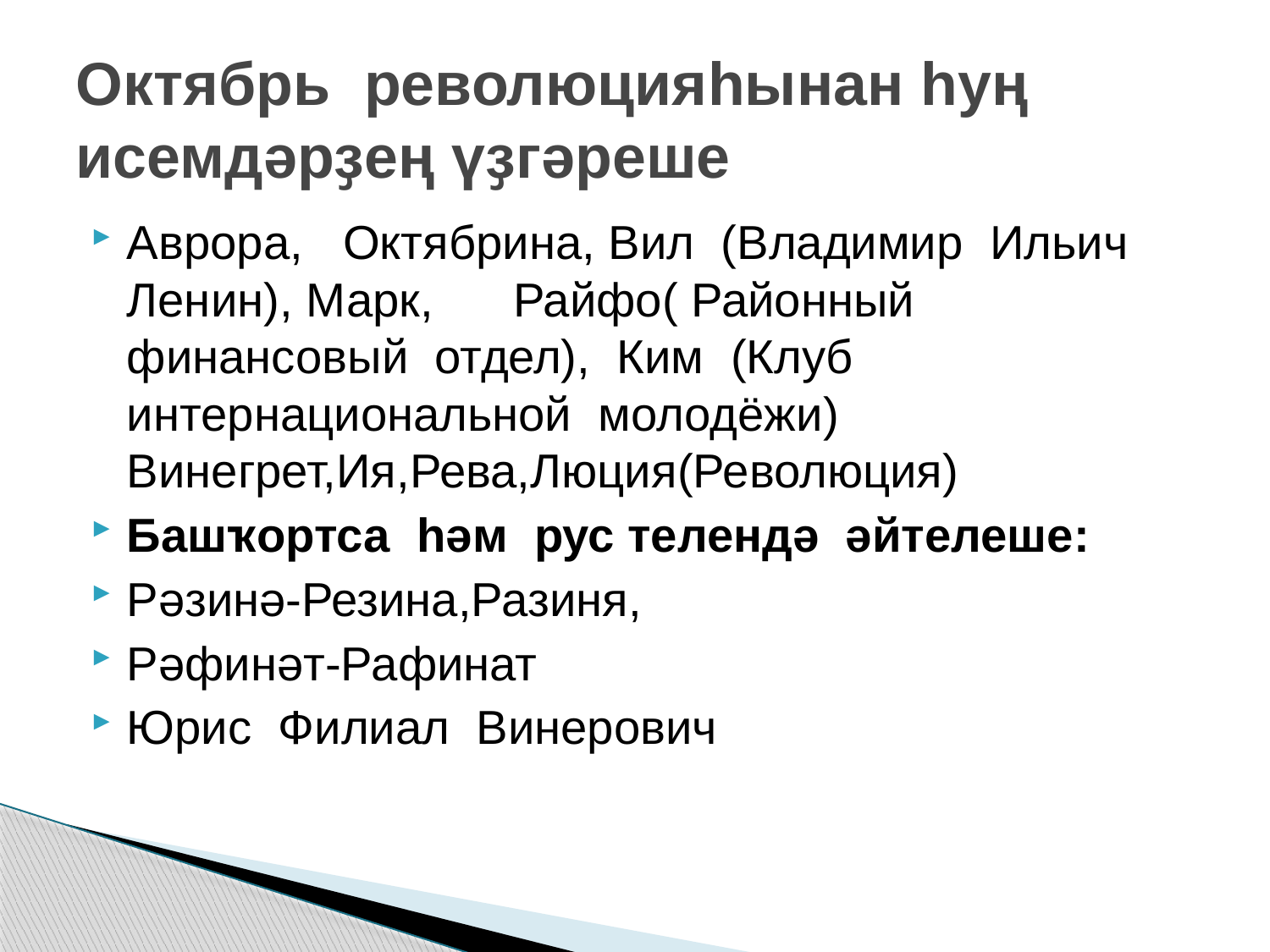

# Октябрь  революцияһынан һуң исемдәрҙең үҙгәреше
Аврора,   Октябрина, Вил  (Владимир  Ильич Ленин), Марк,      Райфо( Районный  финансовый  отдел),  Ким  (Клуб  интернациональной  молодёжи) Винегрет,Ия,Рева,Люция(Революция)
Башҡортса  һәм  рус телендә  әйтелеше:
Рәзинә-Резина,Разиня,
Рәфинәт-Рафинат
Юрис  Филиал  Винерович